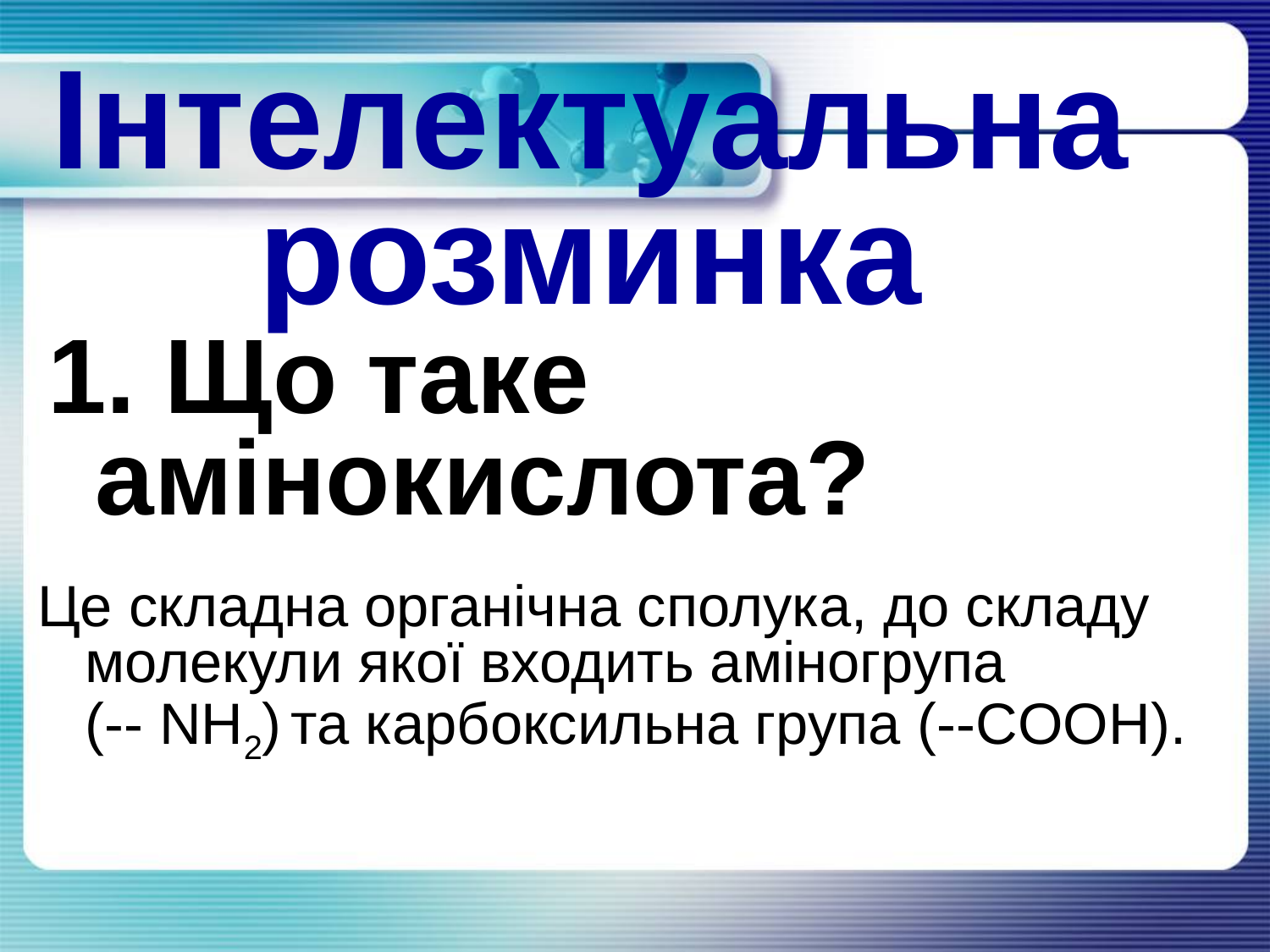

Інтелектуальна розминка
1. Що таке амінокислота?
Це складна органічна сполука, до складу молекули якої входить аміногрупа
(-- NH2) та карбоксильна група (--COOH).